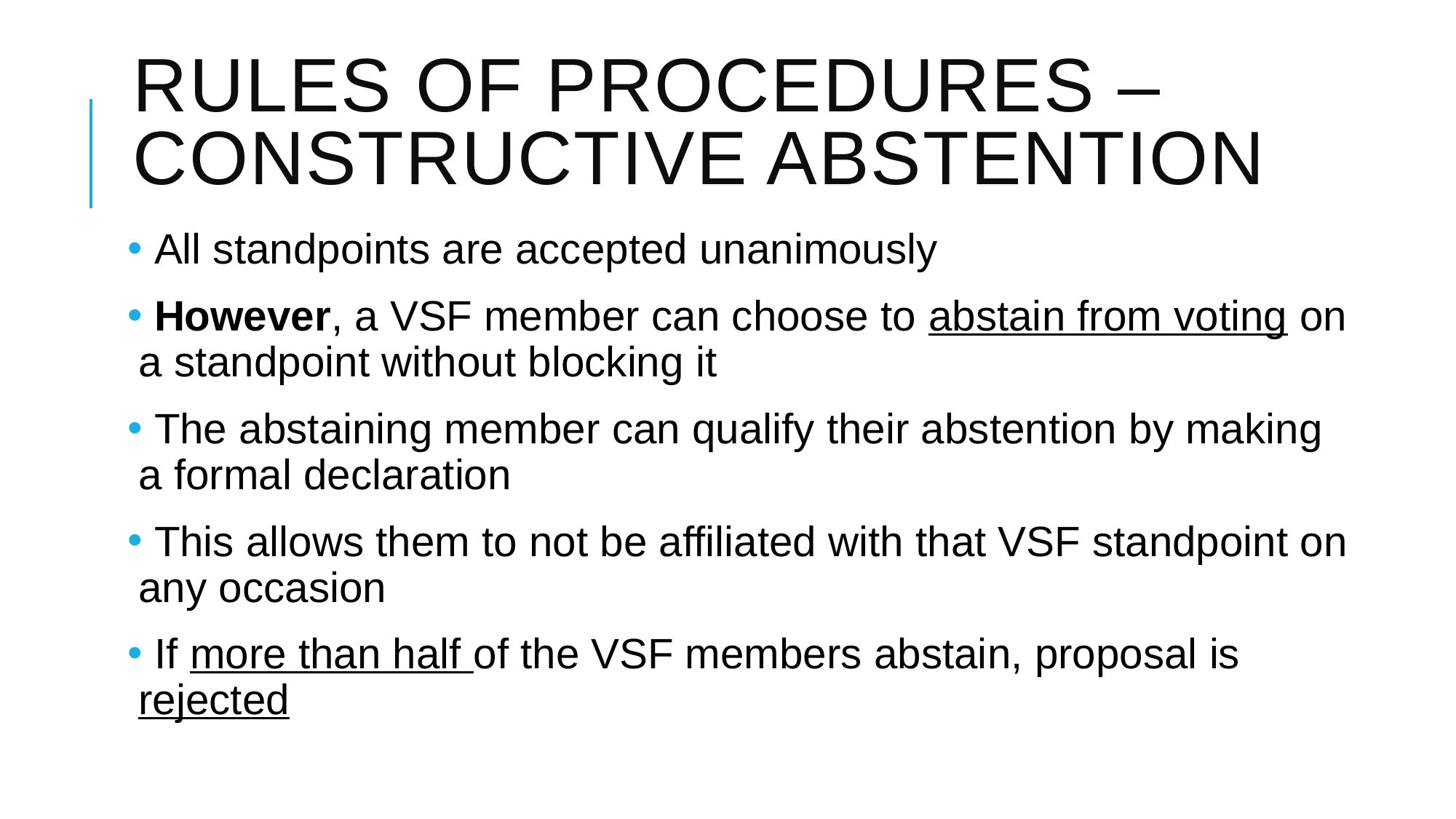

# Rules of procedures – Constructive abstention
 All standpoints are accepted unanimously
 However, a VSF member can choose to abstain from voting on a standpoint without blocking it
 The abstaining member can qualify their abstention by making a formal declaration
 This allows them to not be affiliated with that VSF standpoint on any occasion
 If more than half of the VSF members abstain, proposal is rejected